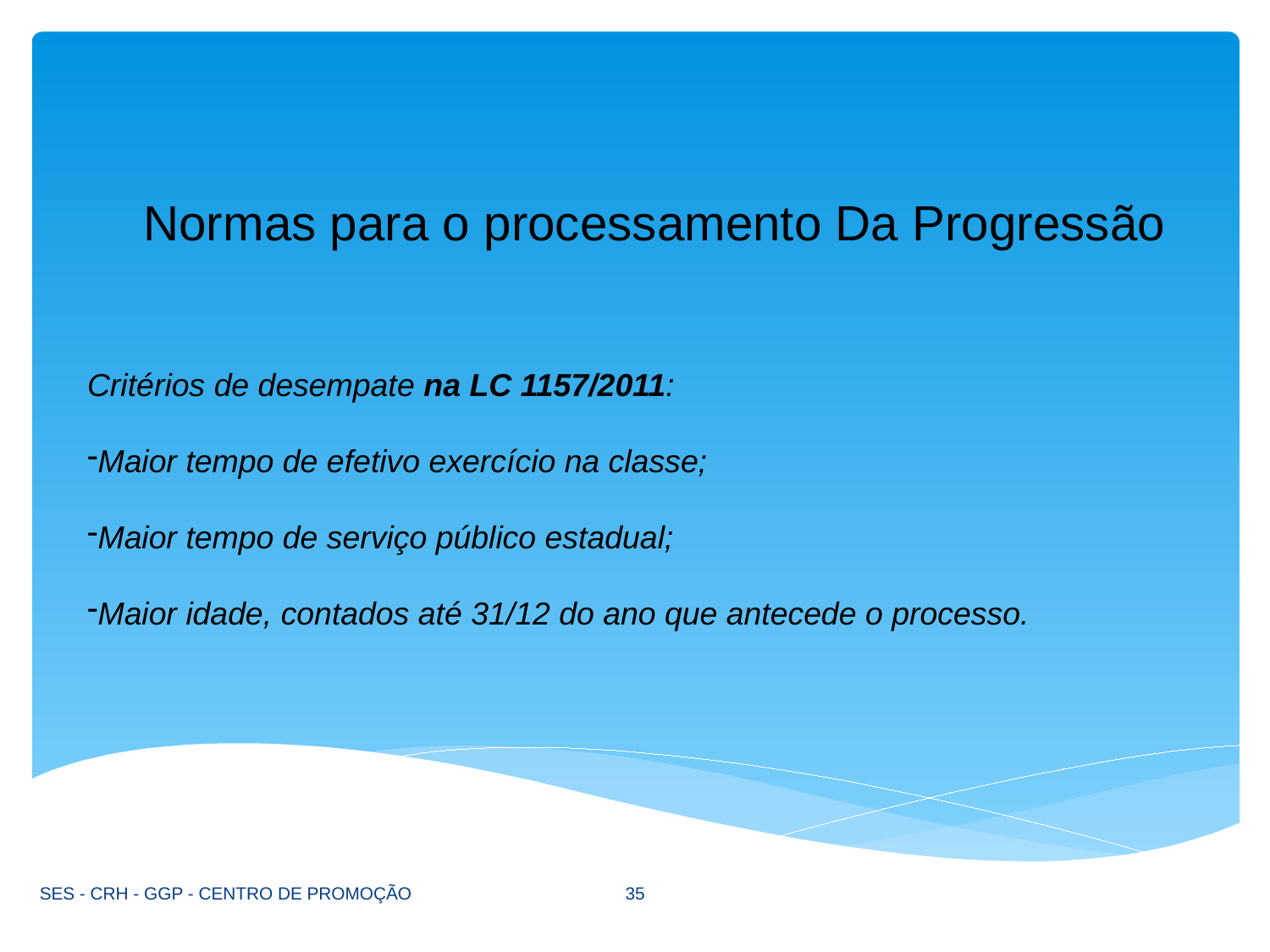

Normas para o processamento Da Progressão

Critérios de desempate na LC 1157/2011:
Maior tempo de efetivo exercício na classe;
Maior tempo de serviço público estadual;
Maior idade, contados até 31/12 do ano que antecede o processo.

35
SES - CRH - GGP - CENTRO DE PROMOÇÃO